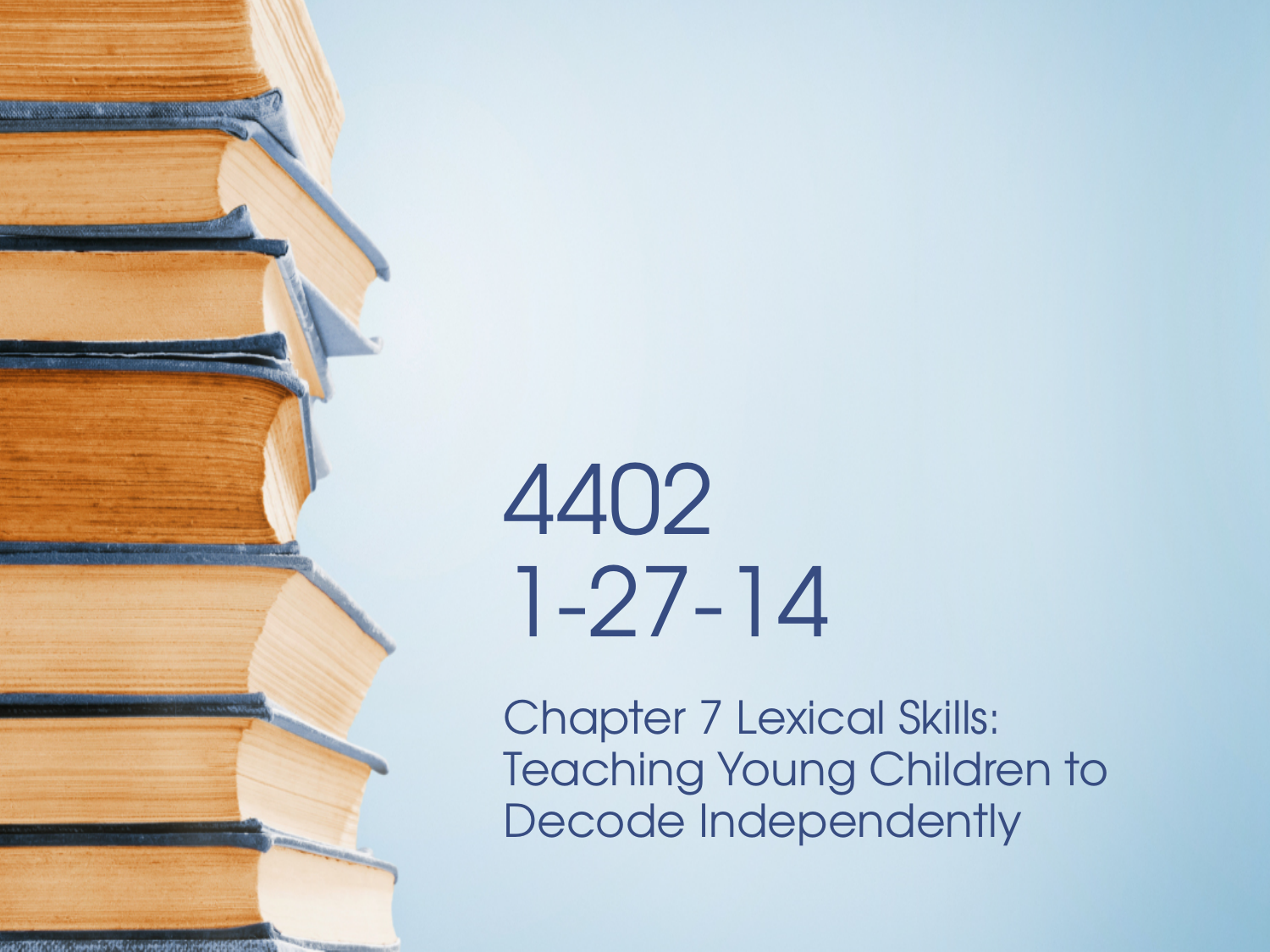

# 4402 1-27-14
Chapter 7 Lexical Skills: Teaching Young Children to Decode Independently